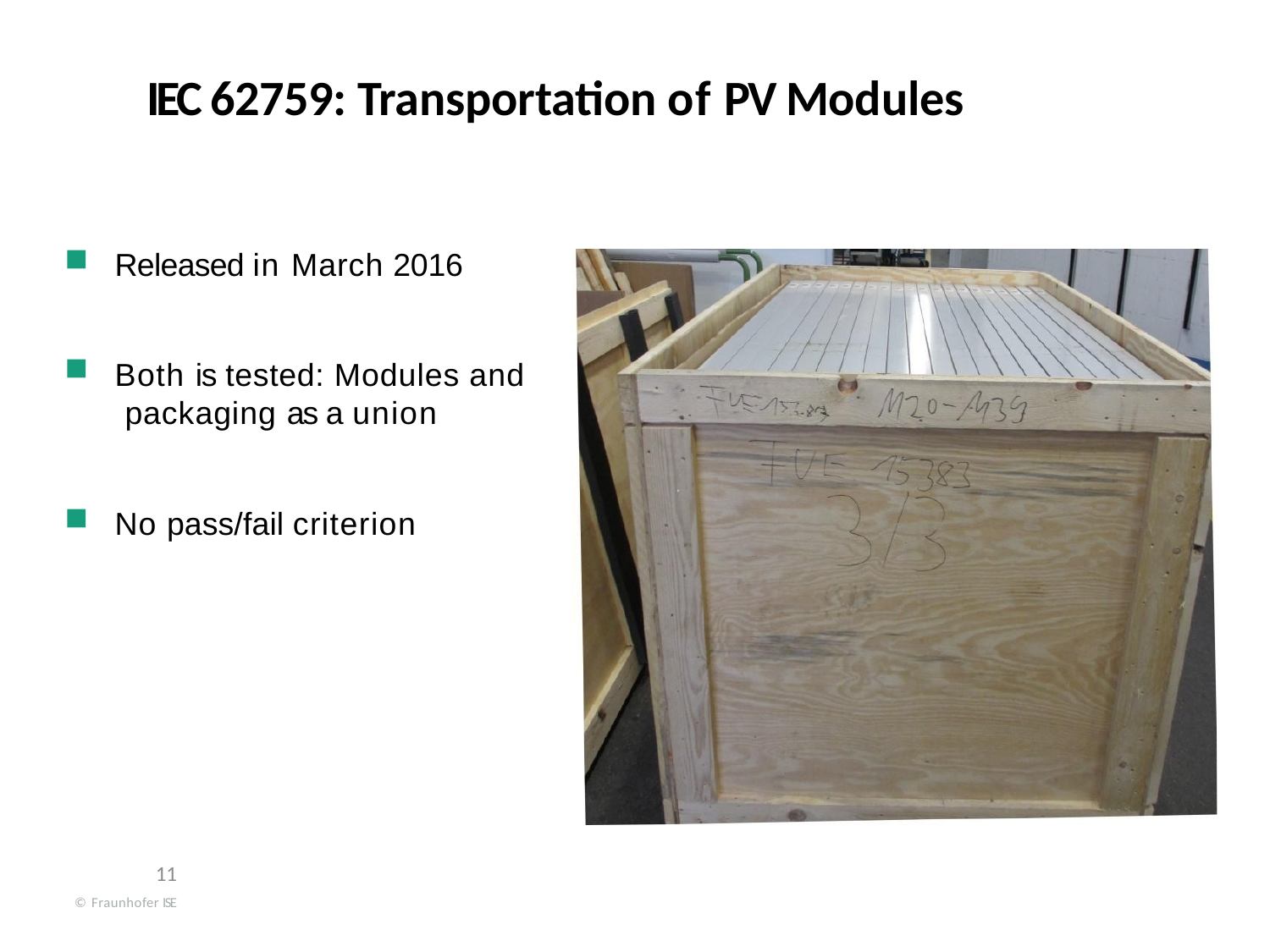

# IEC 62759: Transportation of PV Modules
Released in March 2016

Both is tested: Modules and  packaging as a union

No pass/fail criterion

11
© Fraunhofer ISE